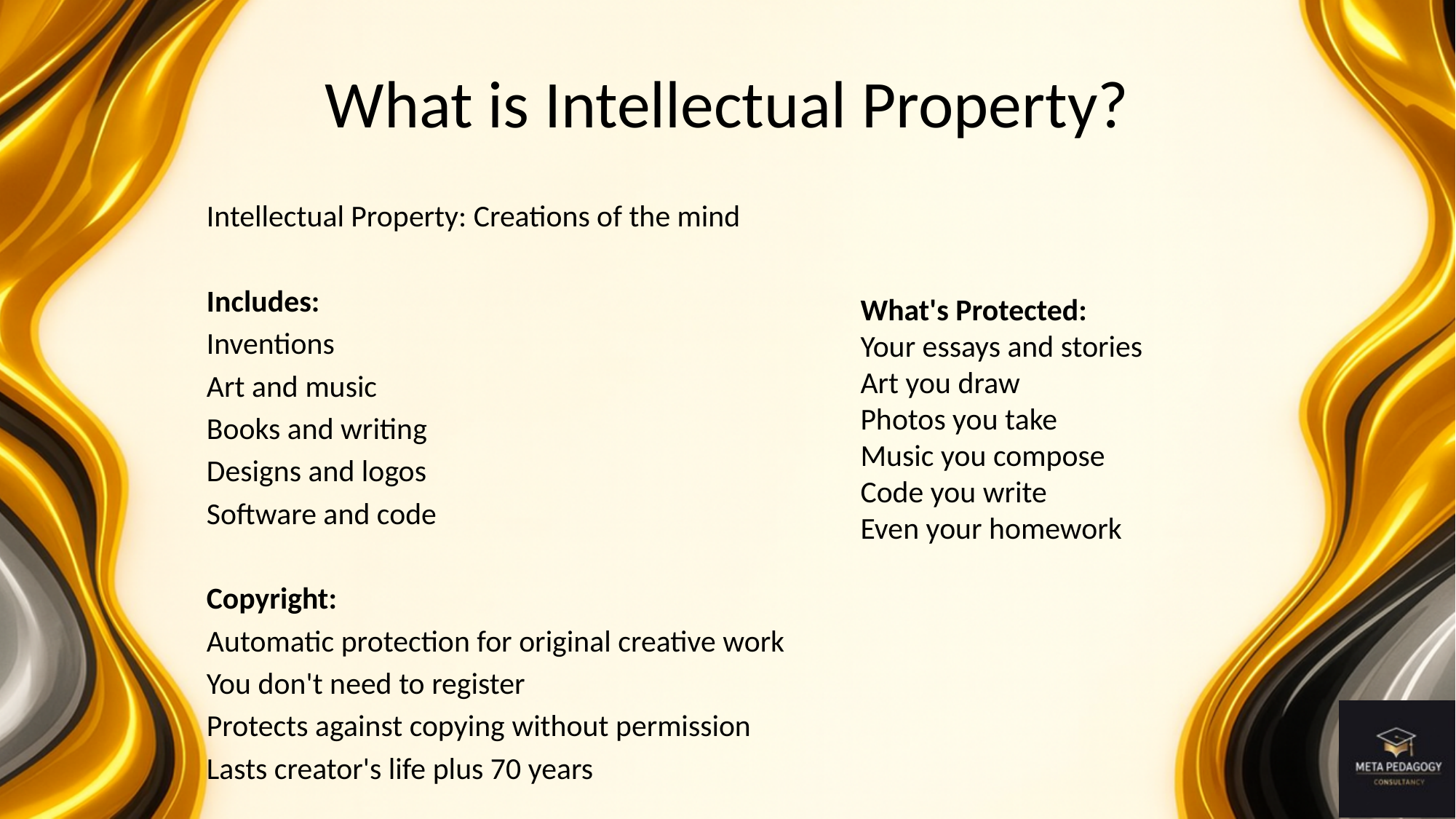

# What is Intellectual Property?
Intellectual Property: Creations of the mind

Includes:
Inventions
Art and music
Books and writing
Designs and logos
Software and code

Copyright:
Automatic protection for original creative work
You don't need to register
Protects against copying without permission
Lasts creator's life plus 70 years

What's Protected:
Your essays and stories
Art you draw
Photos you take
Music you compose
Code you write
Even your homework